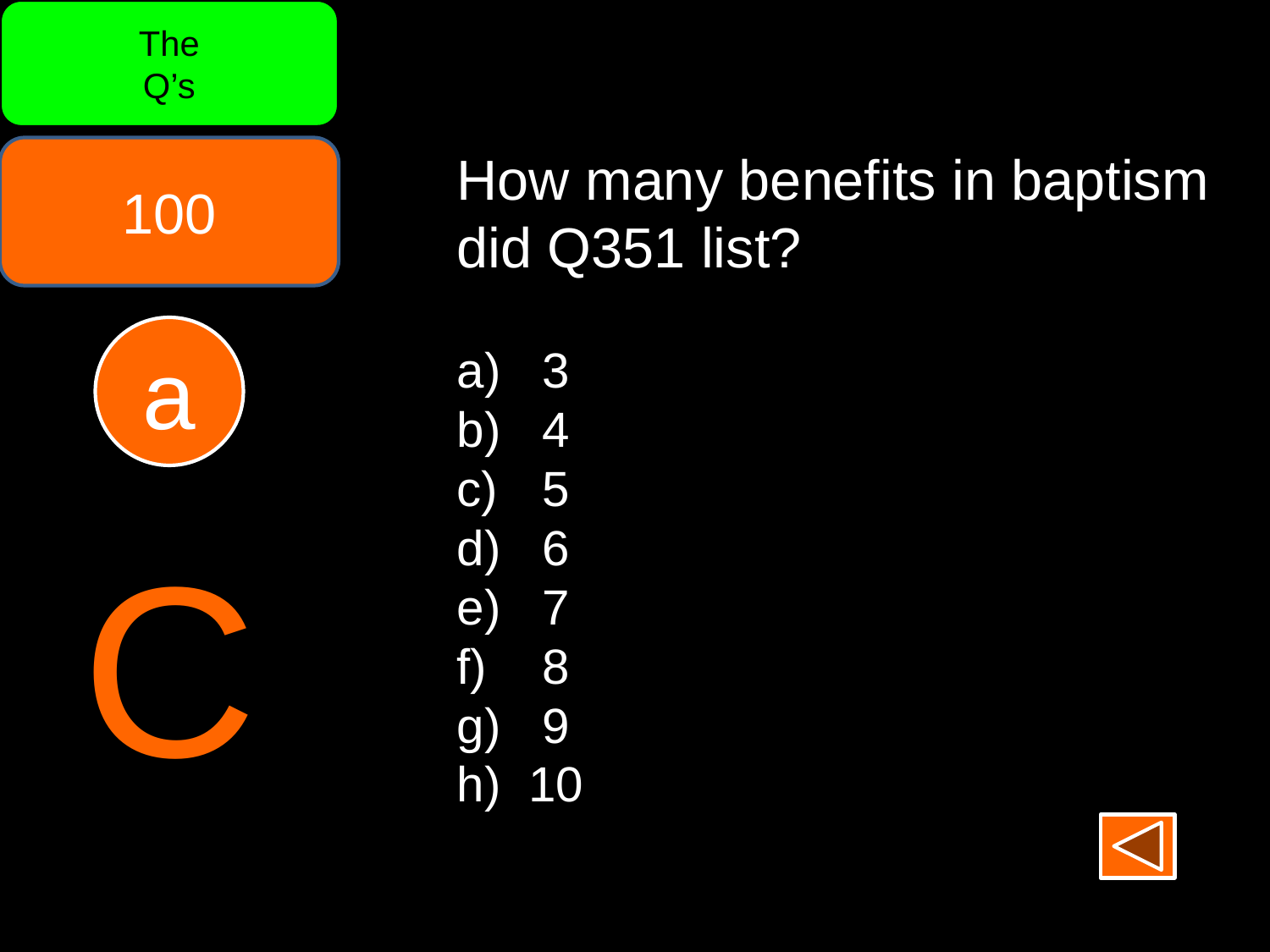

The
Q’s
100
How many benefits in baptism did Q351 list?

 3
 4
 5
 6
 7
 8
 9
10
a
C